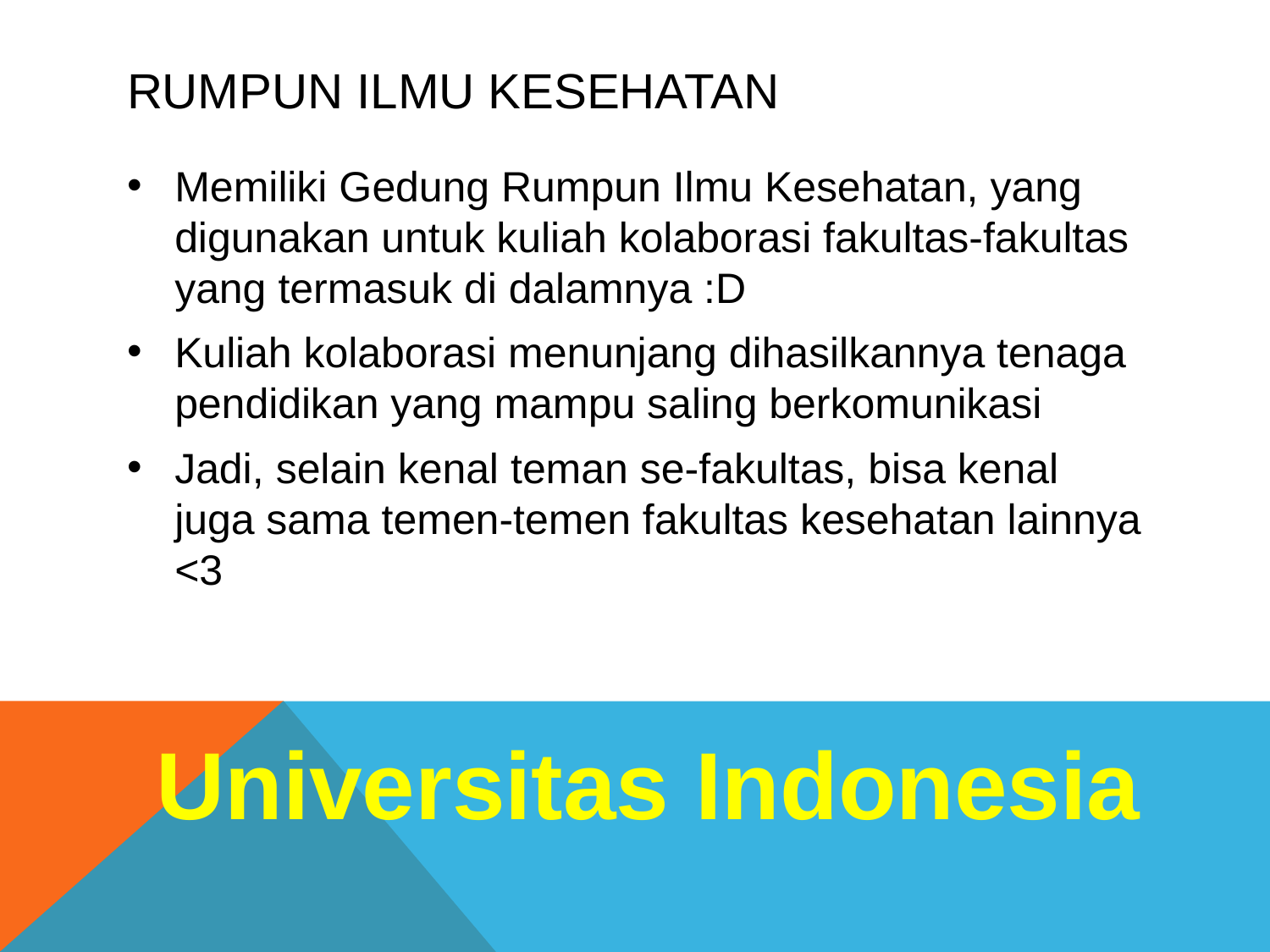

# Rumpun ilmu kesehatan
Memiliki Gedung Rumpun Ilmu Kesehatan, yang digunakan untuk kuliah kolaborasi fakultas-fakultas yang termasuk di dalamnya :D
Kuliah kolaborasi menunjang dihasilkannya tenaga pendidikan yang mampu saling berkomunikasi
Jadi, selain kenal teman se-fakultas, bisa kenal juga sama temen-temen fakultas kesehatan lainnya <3
 Universitas Indonesia